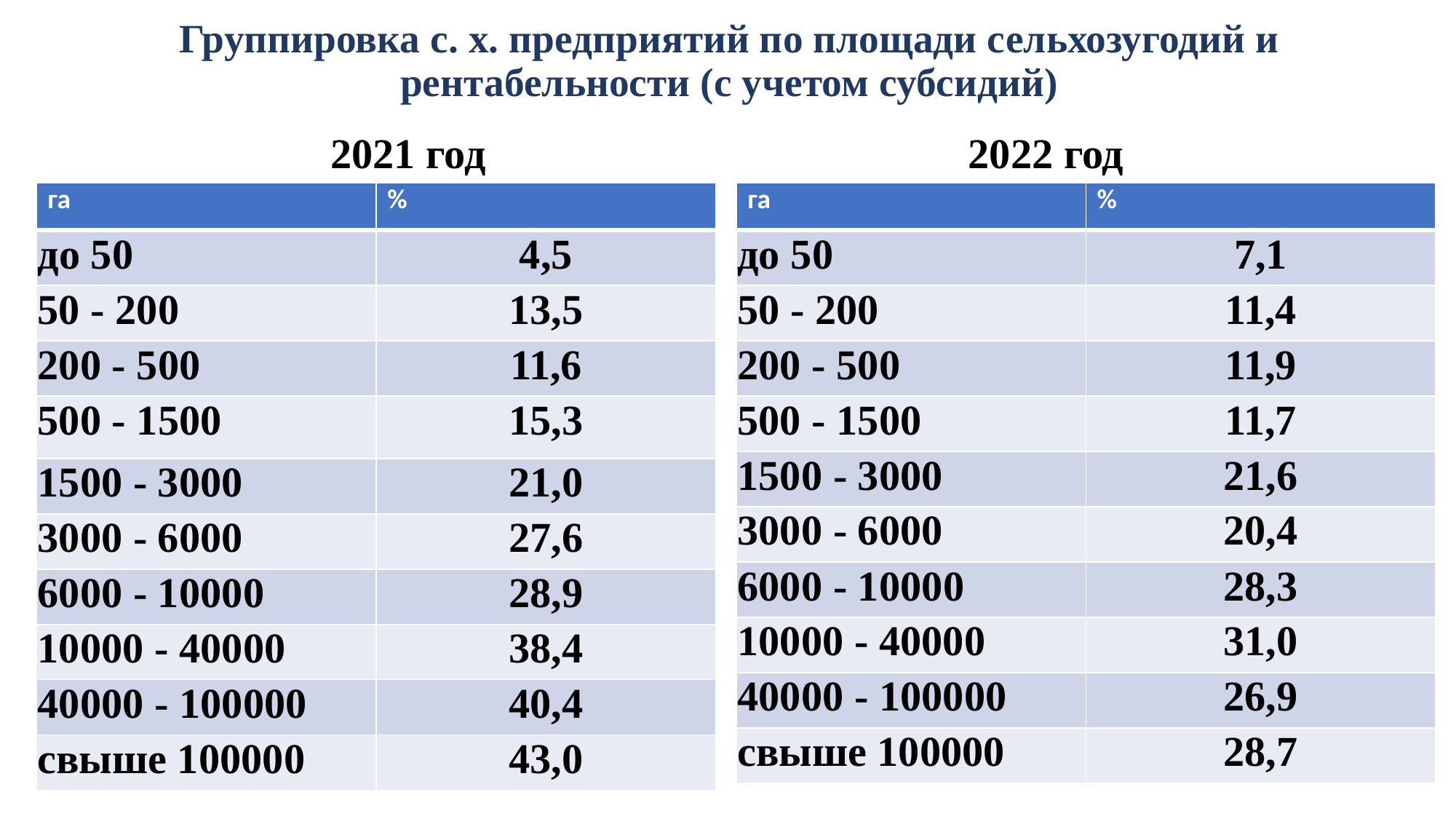

# Группировка с. х. предприятий по площади сельхозугодий и рентабельности (с учетом субсидий)
2021 год
2022 год
| га | % |
| --- | --- |
| до 50 | 7,1 |
| 50 - 200 | 11,4 |
| 200 - 500 | 11,9 |
| 500 - 1500 | 11,7 |
| 1500 - 3000 | 21,6 |
| 3000 - 6000 | 20,4 |
| 6000 - 10000 | 28,3 |
| 10000 - 40000 | 31,0 |
| 40000 - 100000 | 26,9 |
| свыше 100000 | 28,7 |
| га | % |
| --- | --- |
| до 50 | 4,5 |
| 50 - 200 | 13,5 |
| 200 - 500 | 11,6 |
| 500 - 1500 | 15,3 |
| 1500 - 3000 | 21,0 |
| 3000 - 6000 | 27,6 |
| 6000 - 10000 | 28,9 |
| 10000 - 40000 | 38,4 |
| 40000 - 100000 | 40,4 |
| свыше 100000 | 43,0 |